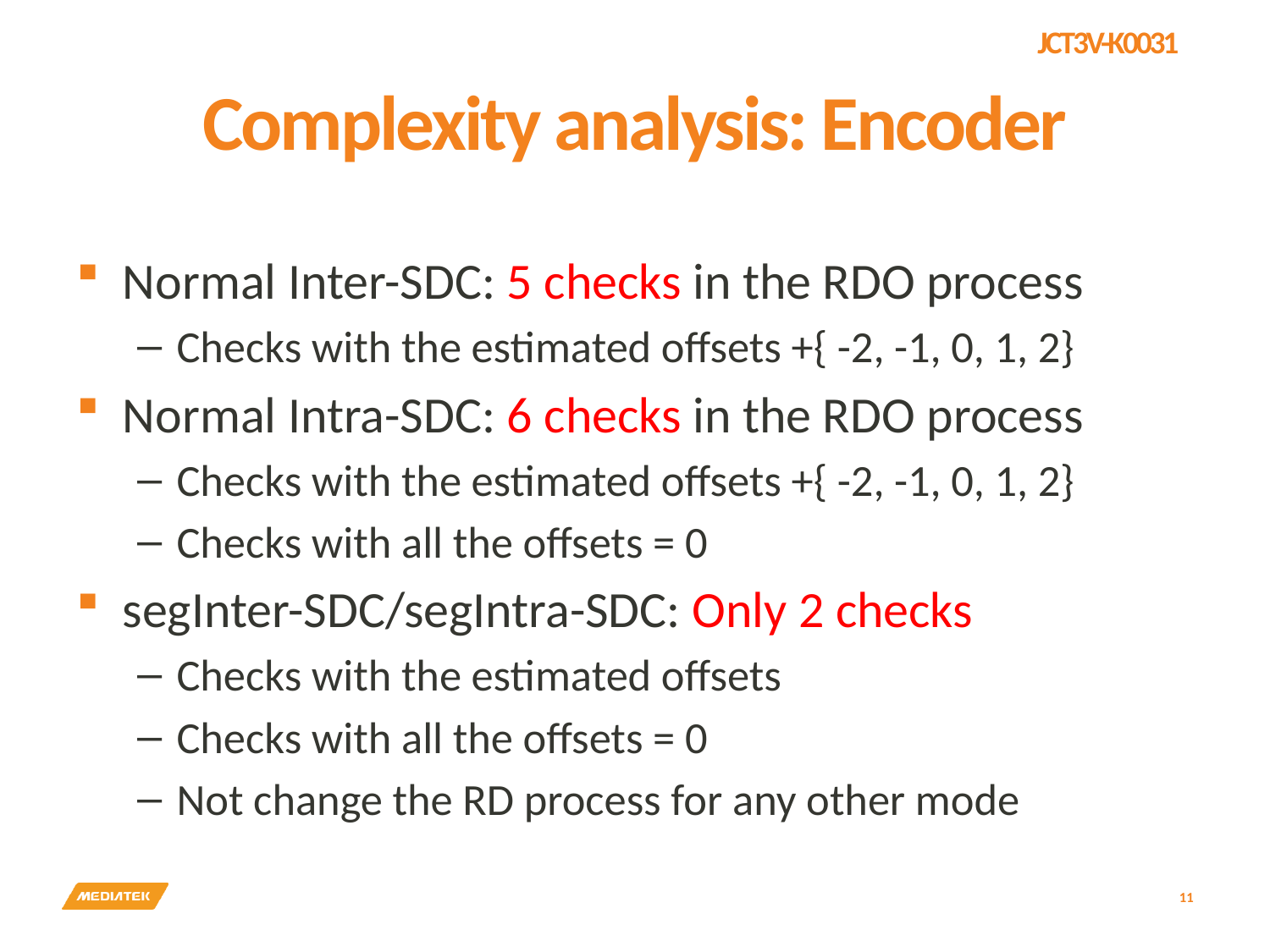

# Complexity analysis: Encoder
Normal Inter-SDC: 5 checks in the RDO process
Checks with the estimated offsets +{ -2, -1, 0, 1, 2}
Normal Intra-SDC: 6 checks in the RDO process
Checks with the estimated offsets +{ -2, -1, 0, 1, 2}
Checks with all the offsets = 0
segInter-SDC/segIntra-SDC: Only 2 checks
Checks with the estimated offsets
Checks with all the offsets = 0
Not change the RD process for any other mode
11